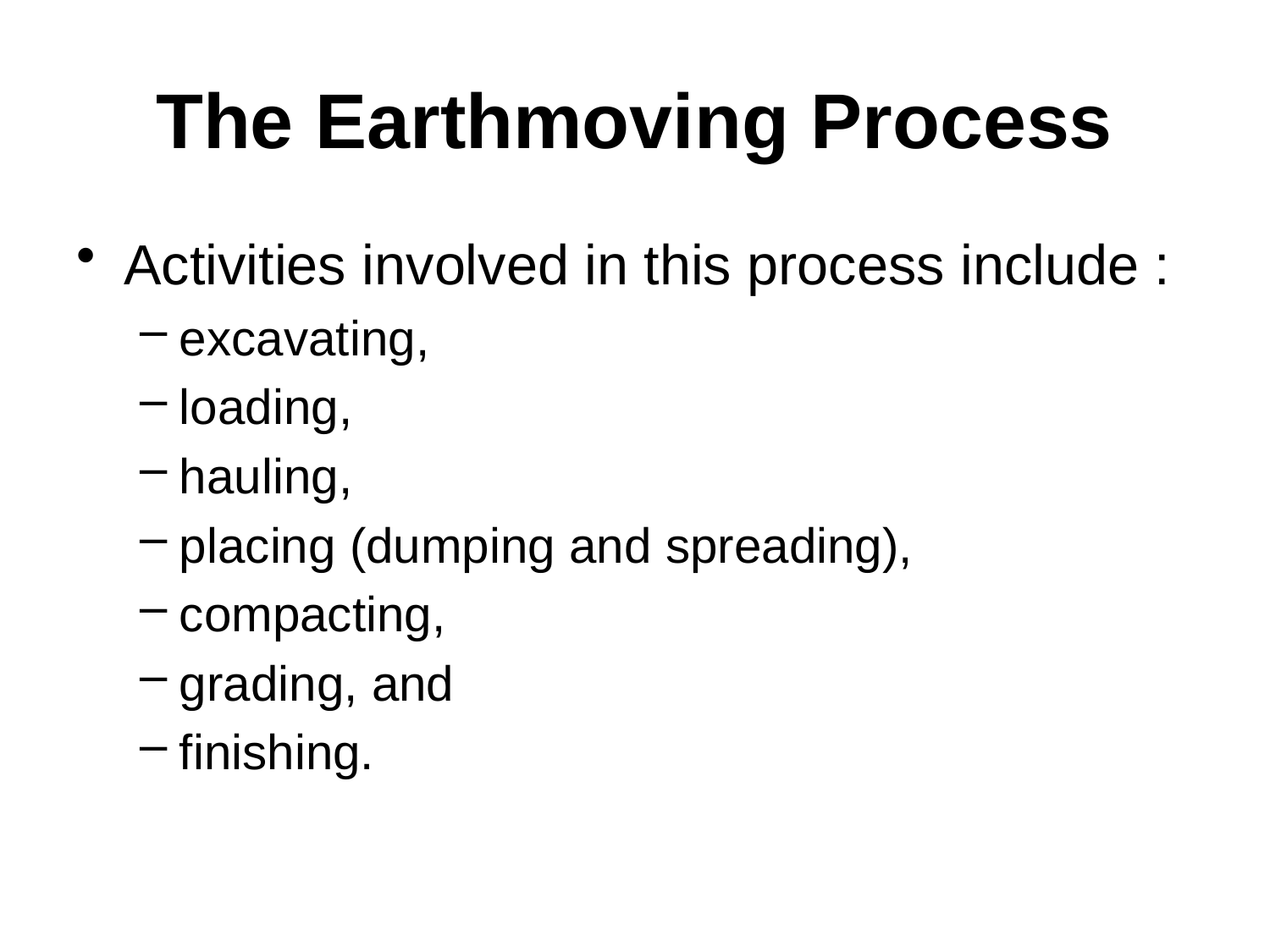

# The Earthmoving Process
Activities involved in this process include :
excavating,
loading,
hauling,
placing (dumping and spreading),
compacting,
grading, and
finishing.